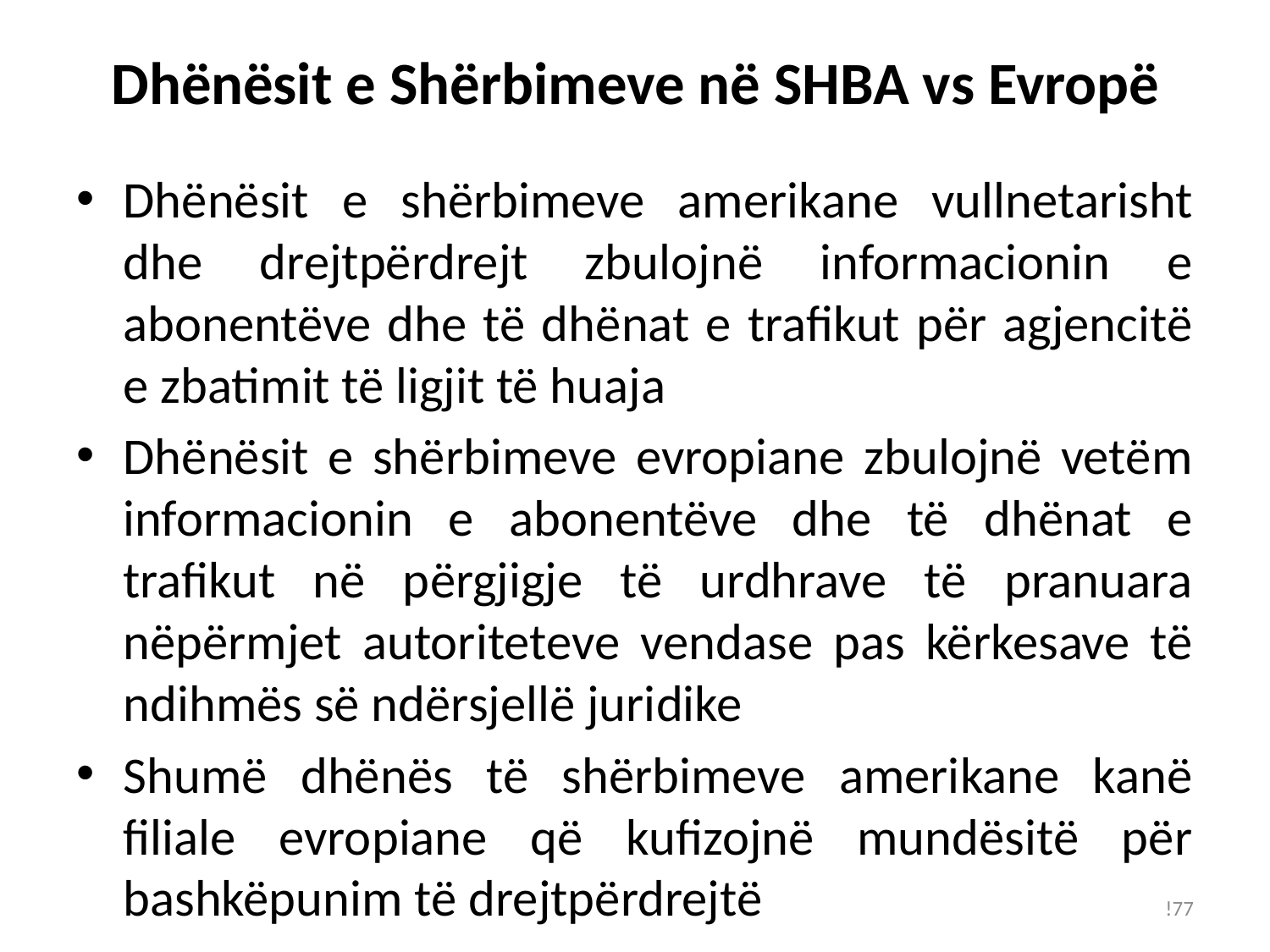

# Dhënësit e Shërbimeve në SHBA vs Evropë
Dhënësit e shërbimeve amerikane vullnetarisht dhe drejtpërdrejt zbulojnë informacionin e abonentëve dhe të dhënat e trafikut për agjencitë e zbatimit të ligjit të huaja
Dhënësit e shërbimeve evropiane zbulojnë vetëm informacionin e abonentëve dhe të dhënat e trafikut në përgjigje të urdhrave të pranuara nëpërmjet autoriteteve vendase pas kërkesave të ndihmës së ndërsjellë juridike
Shumë dhënës të shërbimeve amerikane kanë filiale evropiane që kufizojnë mundësitë për bashkëpunim të drejtpërdrejtë
!77